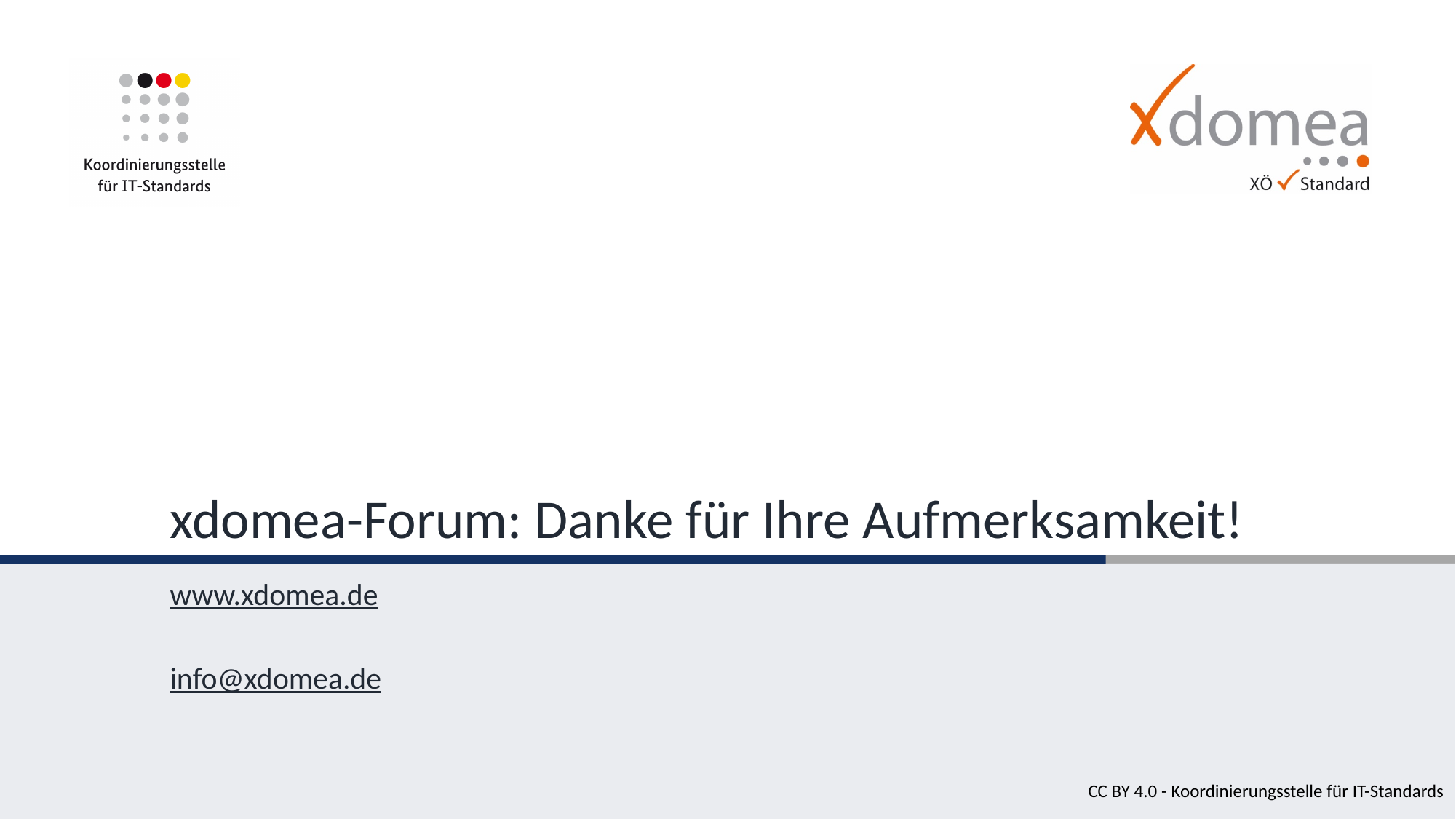

# xdomea-Forum: Danke für Ihre Aufmerksamkeit!
www.xdomea.de

info@xdomea.de
CC BY 4.0 - Koordinierungsstelle für IT-Standards